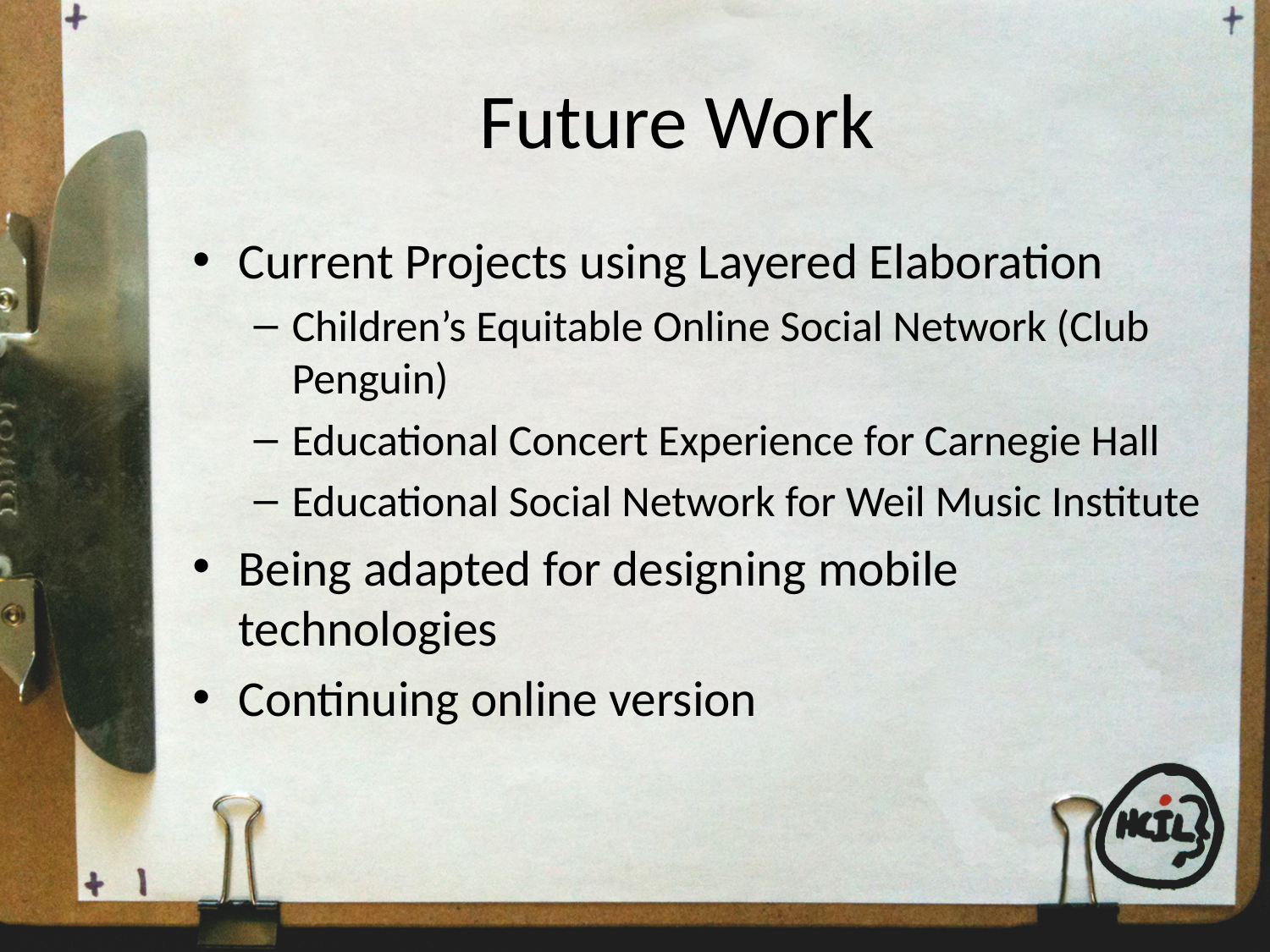

# Future Work
Current Projects using Layered Elaboration
Children’s Equitable Online Social Network (Club Penguin)
Educational Concert Experience for Carnegie Hall
Educational Social Network for Weil Music Institute
Being adapted for designing mobile technologies
Continuing online version